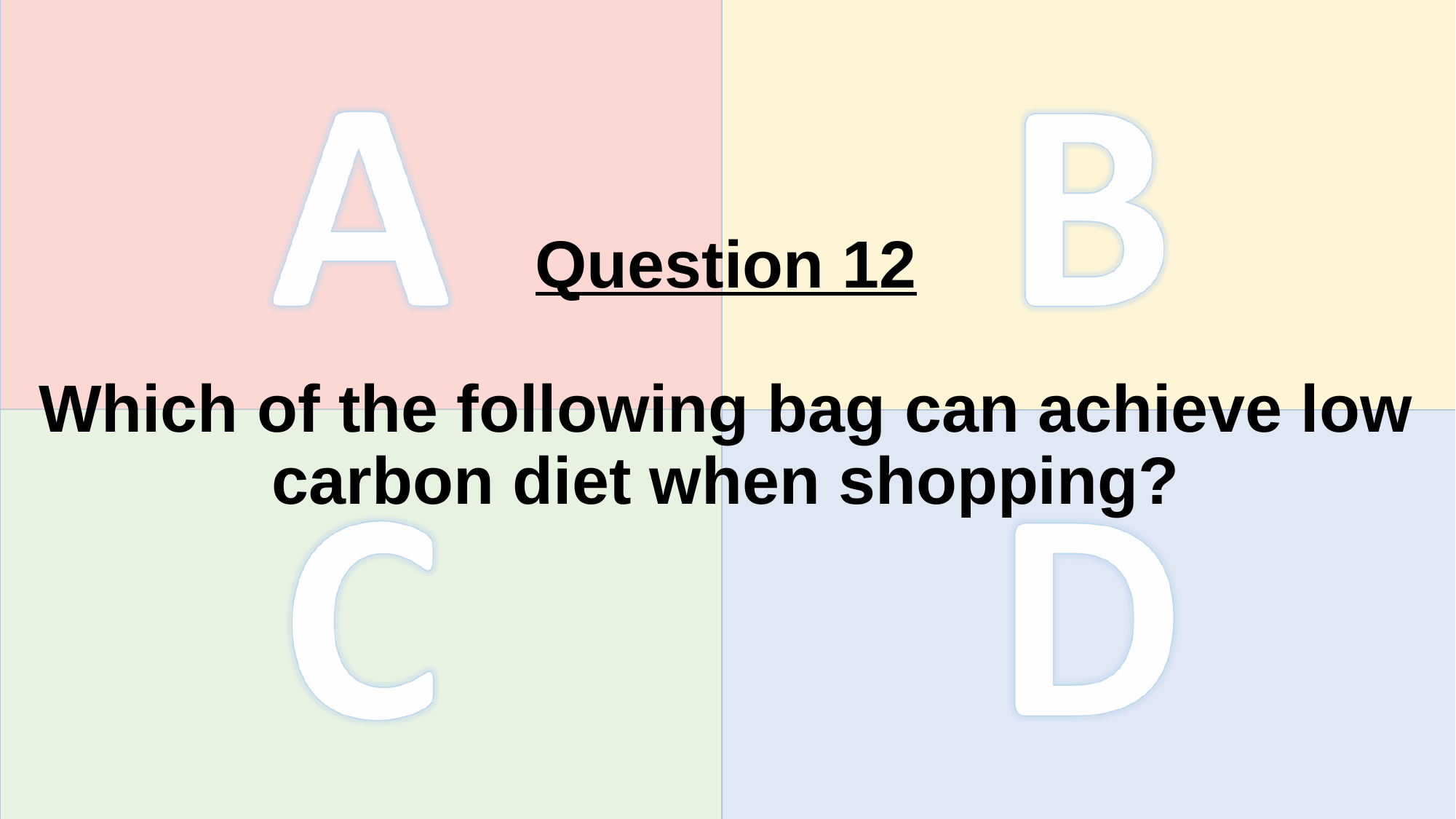

# Question 12 Which of the following bag can achieve low carbon diet when shopping?